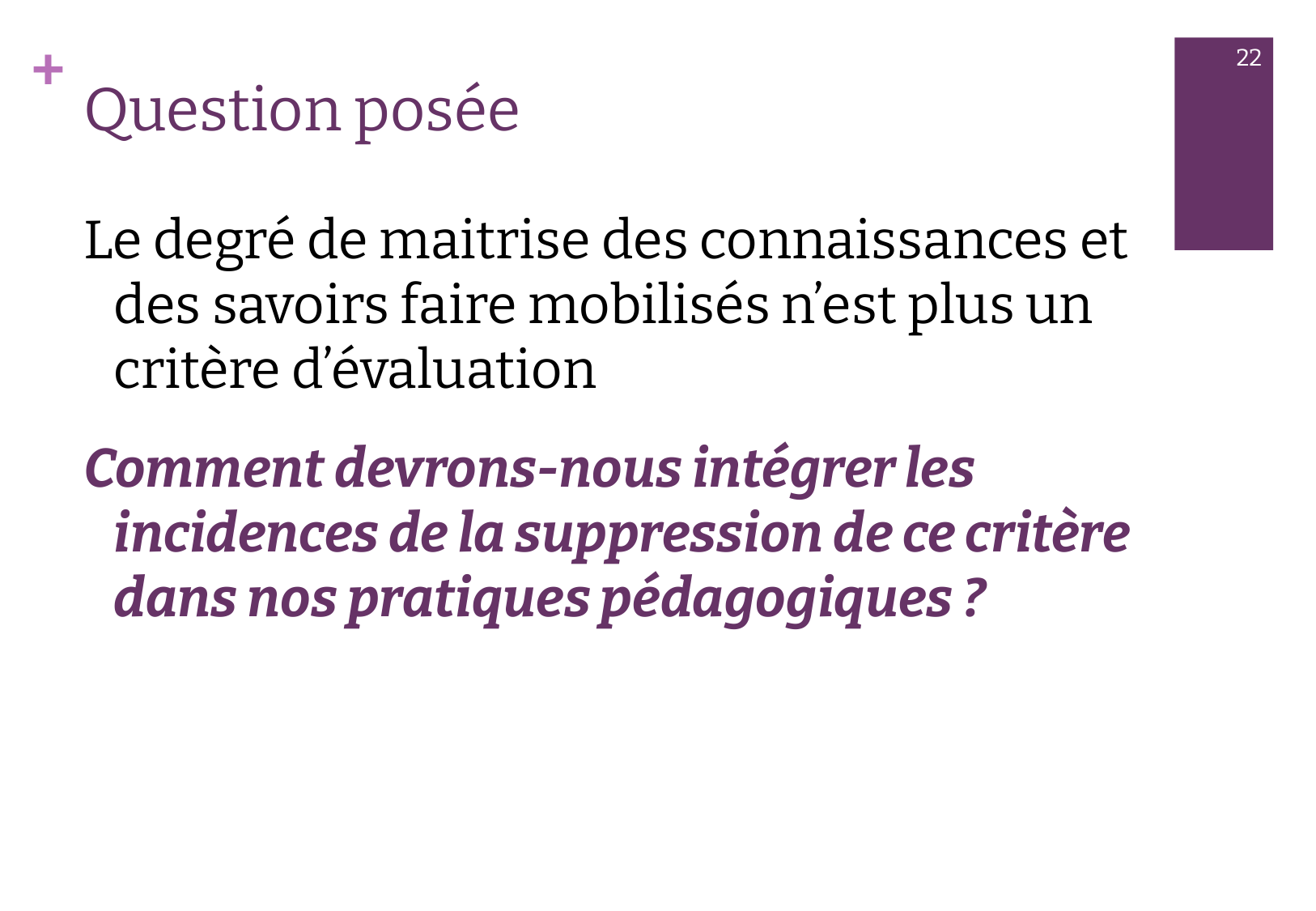

22
# Question posée
Le degré de maitrise des connaissances et des savoirs faire mobilisés n’est plus un critère d’évaluation
Comment devrons-nous intégrer les incidences de la suppression de ce critère dans nos pratiques pédagogiques ?